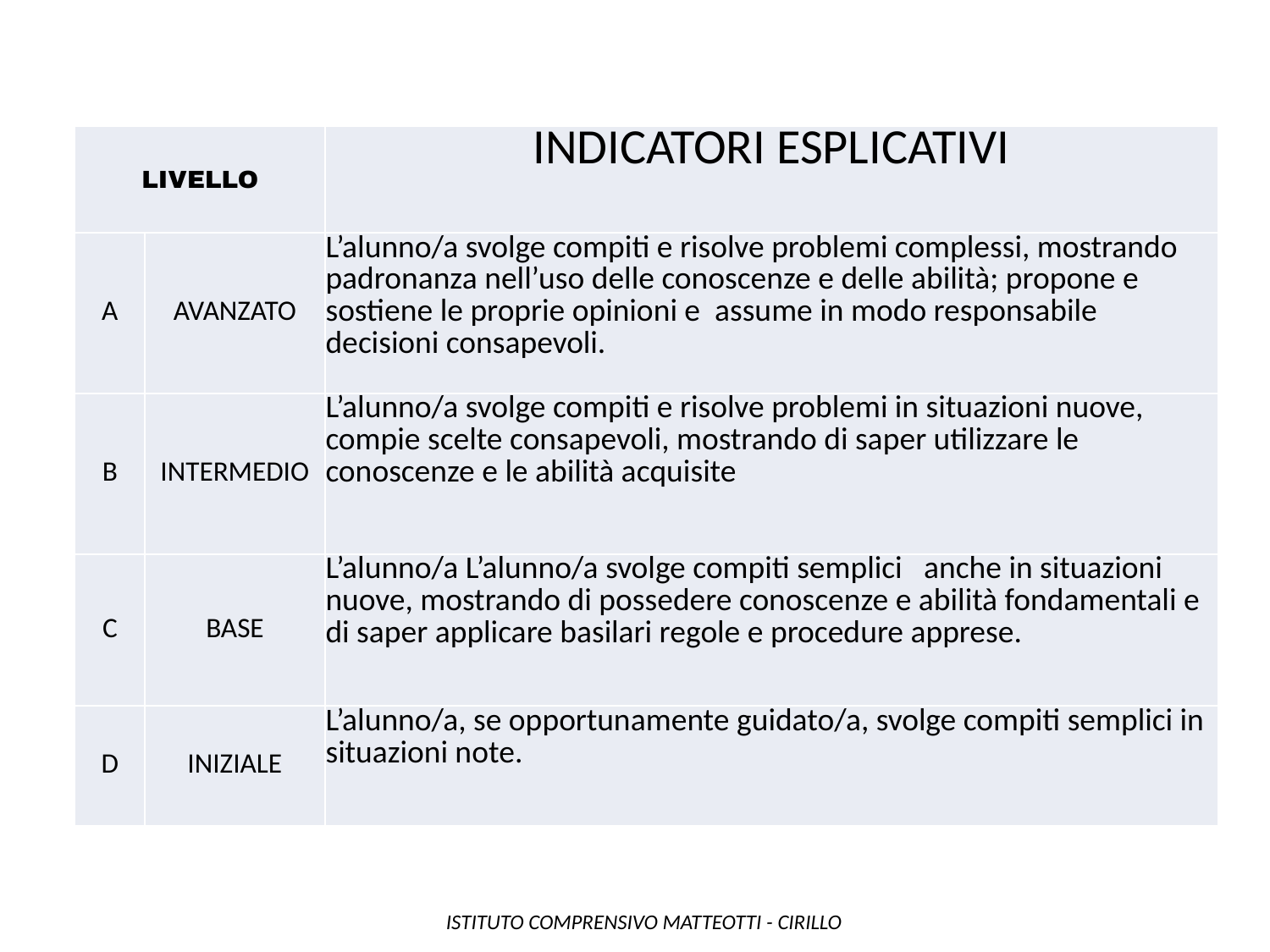

| LIVELLO |  | INDICATORI ESPLICATIVI |
| --- | --- | --- |
| A | AVANZATO | L’alunno/a svolge compiti e risolve problemi complessi, mostrando padronanza nell’uso delle conoscenze e delle abilità; propone e sostiene le proprie opinioni e assume in modo responsabile decisioni consapevoli. |
| B | INTERMEDIO | L’alunno/a svolge compiti e risolve problemi in situazioni nuove, compie scelte consapevoli, mostrando di saper utilizzare le conoscenze e le abilità acquisite |
| C | BASE | L’alunno/a L’alunno/a svolge compiti semplici anche in situazioni nuove, mostrando di possedere conoscenze e abilità fondamentali e di saper applicare basilari regole e procedure apprese. |
| D | INIZIALE | L’alunno/a, se opportunamente guidato/a, svolge compiti semplici in situazioni note. |
 ISTITUTO COMPRENSIVO MATTEOTTI - CIRILLO